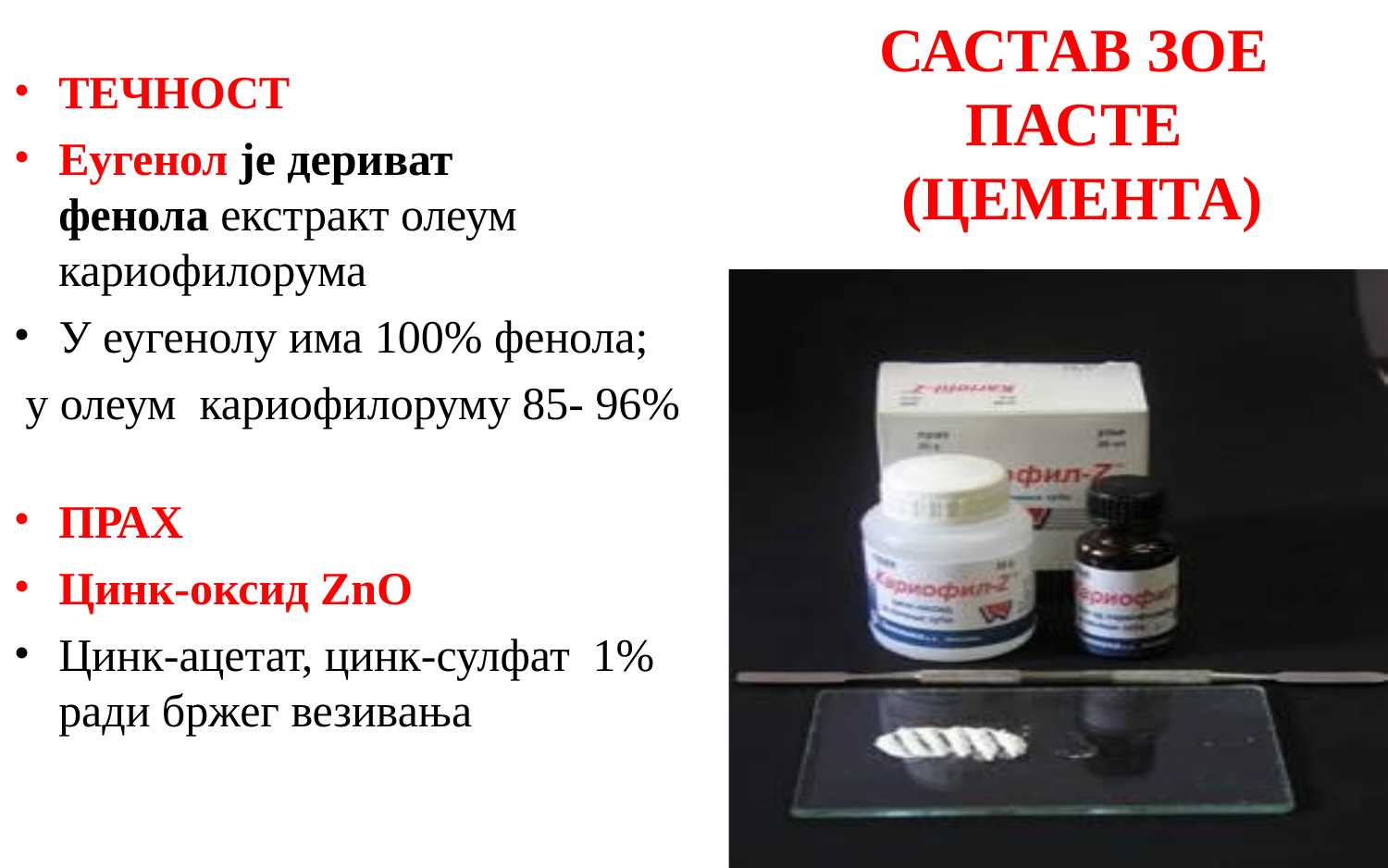

# САСТАВ ЗОЕ  ПАСТЕ  (ЦЕМЕНТА)
ТЕЧНОСТ
Еугенол је дериват  фенола екстракт олеум  кариофилорума
У еугенолу има 100% фенола;
 у олеум  кариофилоруму 85- 96%

ПРАХ
Цинк-оксид ZnO
Цинк-ацетат, цинк-сулфат  1% ради бржег везивања